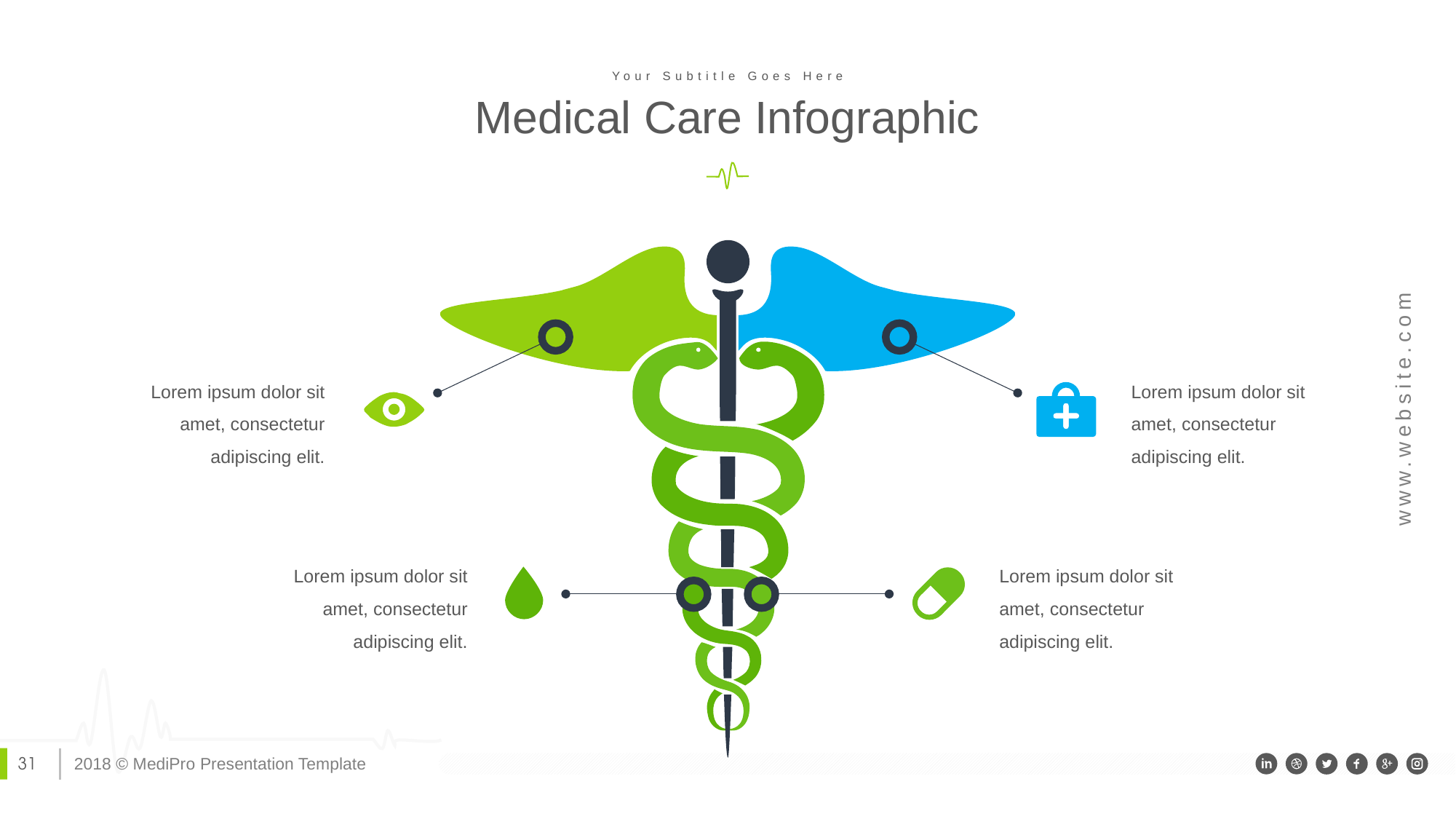

Your Subtitle Goes Here
Medical Care Infographic

Lorem ipsum dolor sit amet, consectetur adipiscing elit.

Lorem ipsum dolor sit amet, consectetur adipiscing elit.

Lorem ipsum dolor sit amet, consectetur adipiscing elit.

Lorem ipsum dolor sit amet, consectetur adipiscing elit.